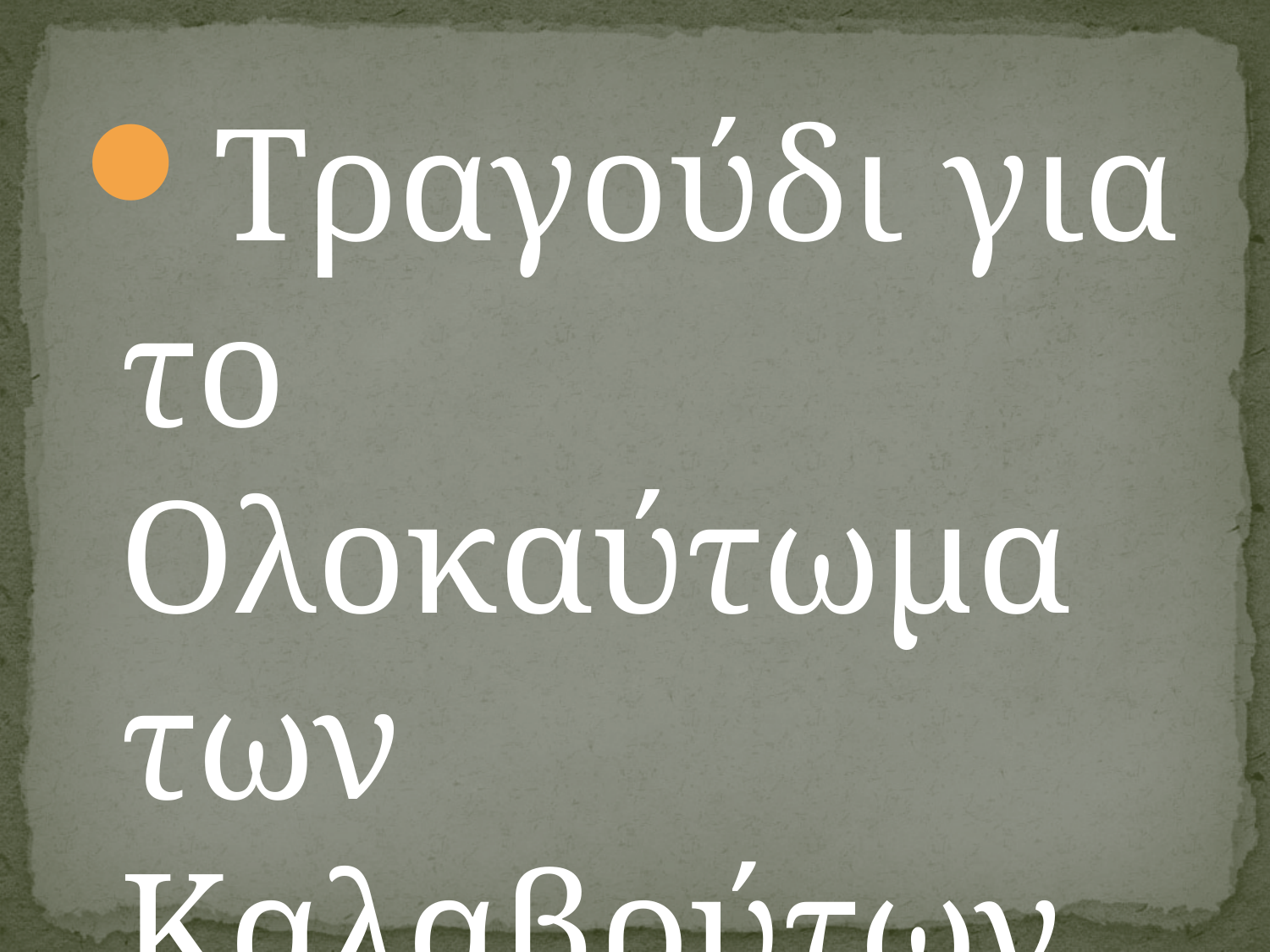

#
Τραγούδι για το Ολοκαύτωμα των Καλαβρύτων